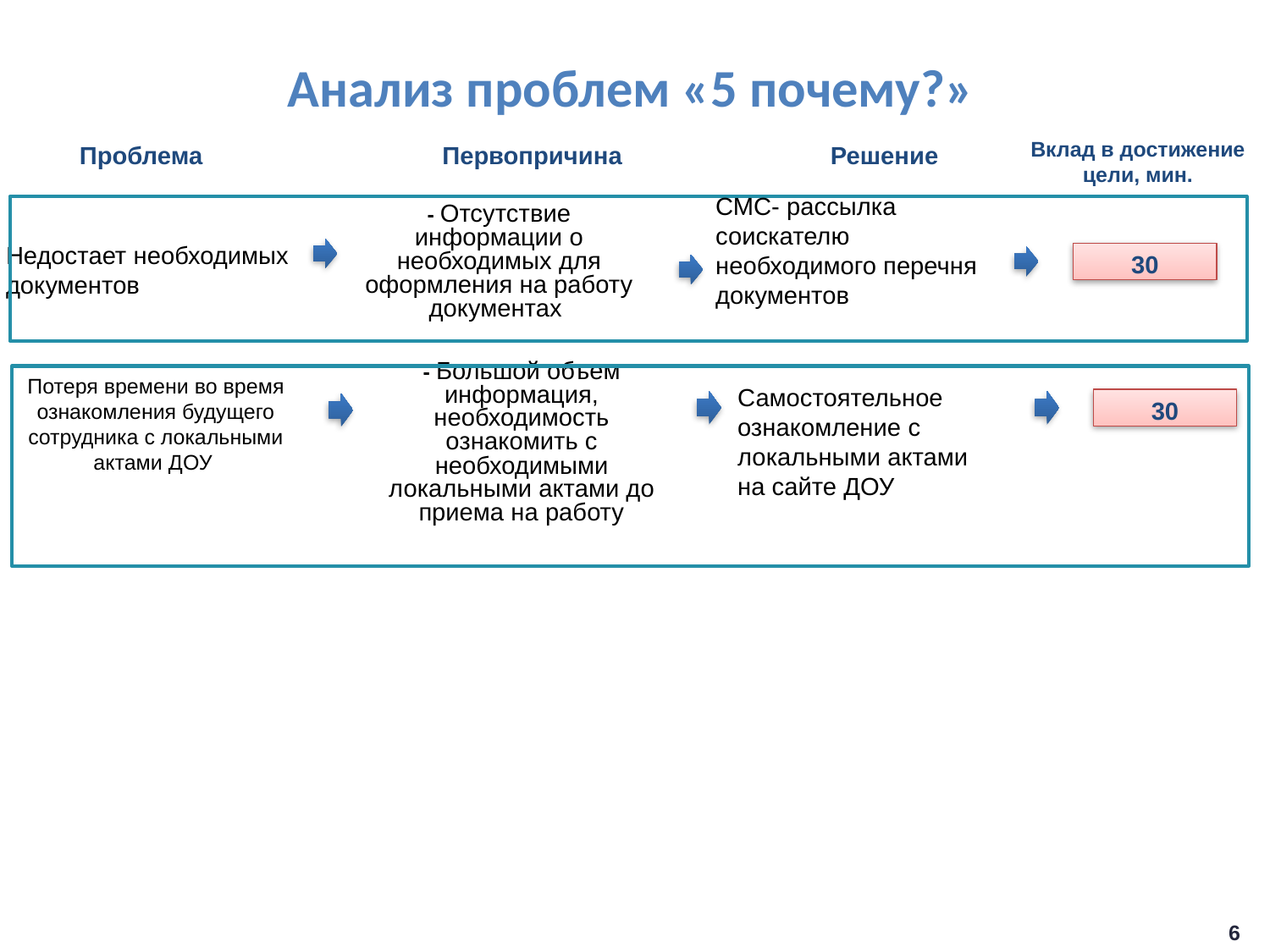

Анализ проблем «5 почему?»
Вклад в достижение цели, мин.
Проблема
Первопричина
Решение
СМС- рассылка соискателю необходимого перечня документов

- Отсутствие информации о необходимых для оформления на работу документах

Недостает необходимых документов

30

- Большой объем информация, необходимость ознакомить с необходимыми локальными актами до приема на работу
Потеря времени во время ознакомления будущего сотрудника с локальными актами ДОУ

Самостоятельное ознакомление с локальными актами на сайте ДОУ
30

6